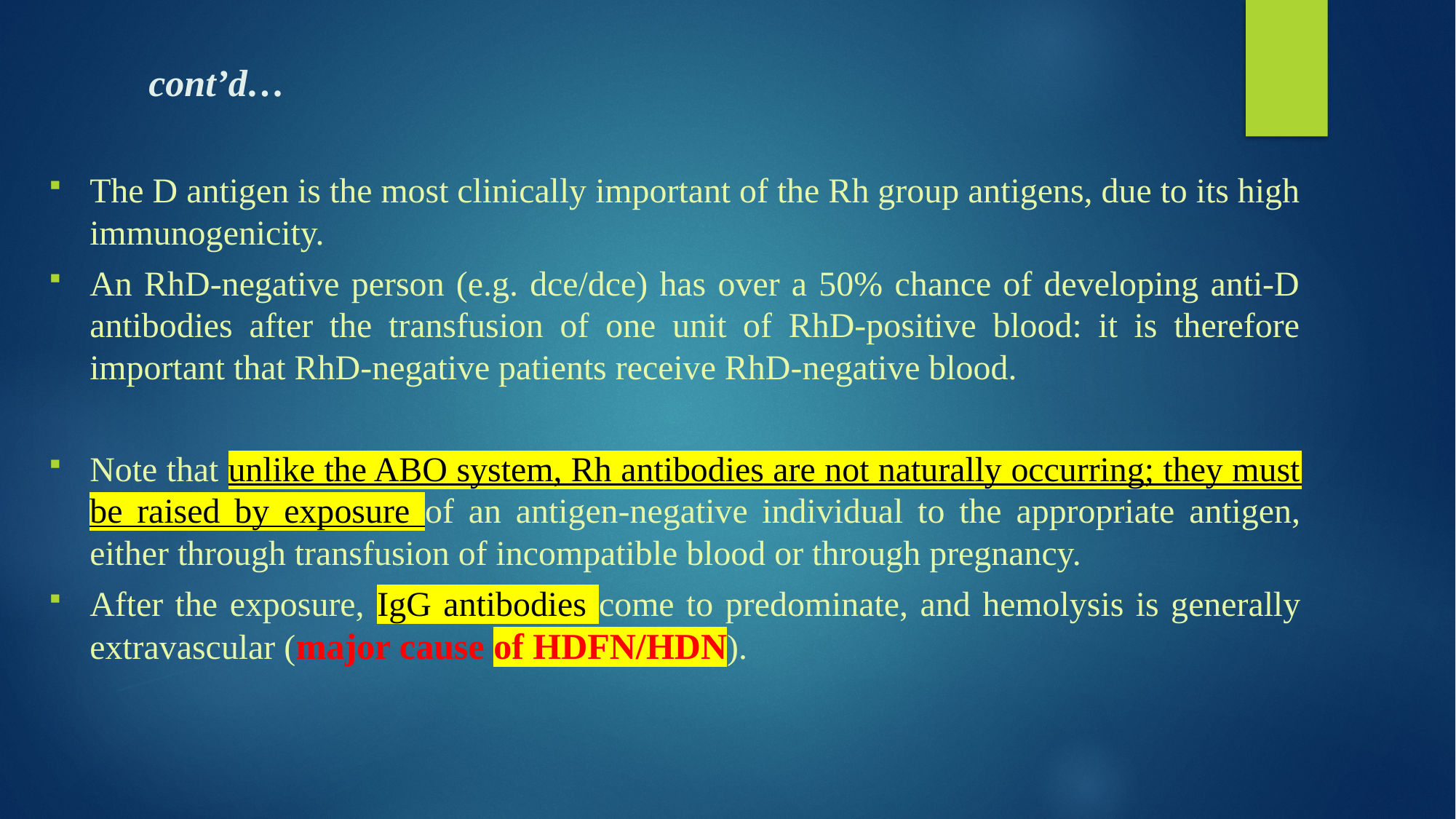

cont’d…
The D antigen is the most clinically important of the Rh group antigens, due to its high immunogenicity.
An RhD-negative person (e.g. dce/dce) has over a 50% chance of developing anti-D antibodies after the transfusion of one unit of RhD-positive blood: it is therefore important that RhD-negative patients receive RhD-negative blood.

Note that unlike the ABO system, Rh antibodies are not naturally occurring; they must be raised by exposure of an antigen-negative individual to the appropriate antigen, either through transfusion of incompatible blood or through pregnancy.
After the exposure, IgG antibodies come to predominate, and hemolysis is generally extravascular (major cause of HDFN/HDN).